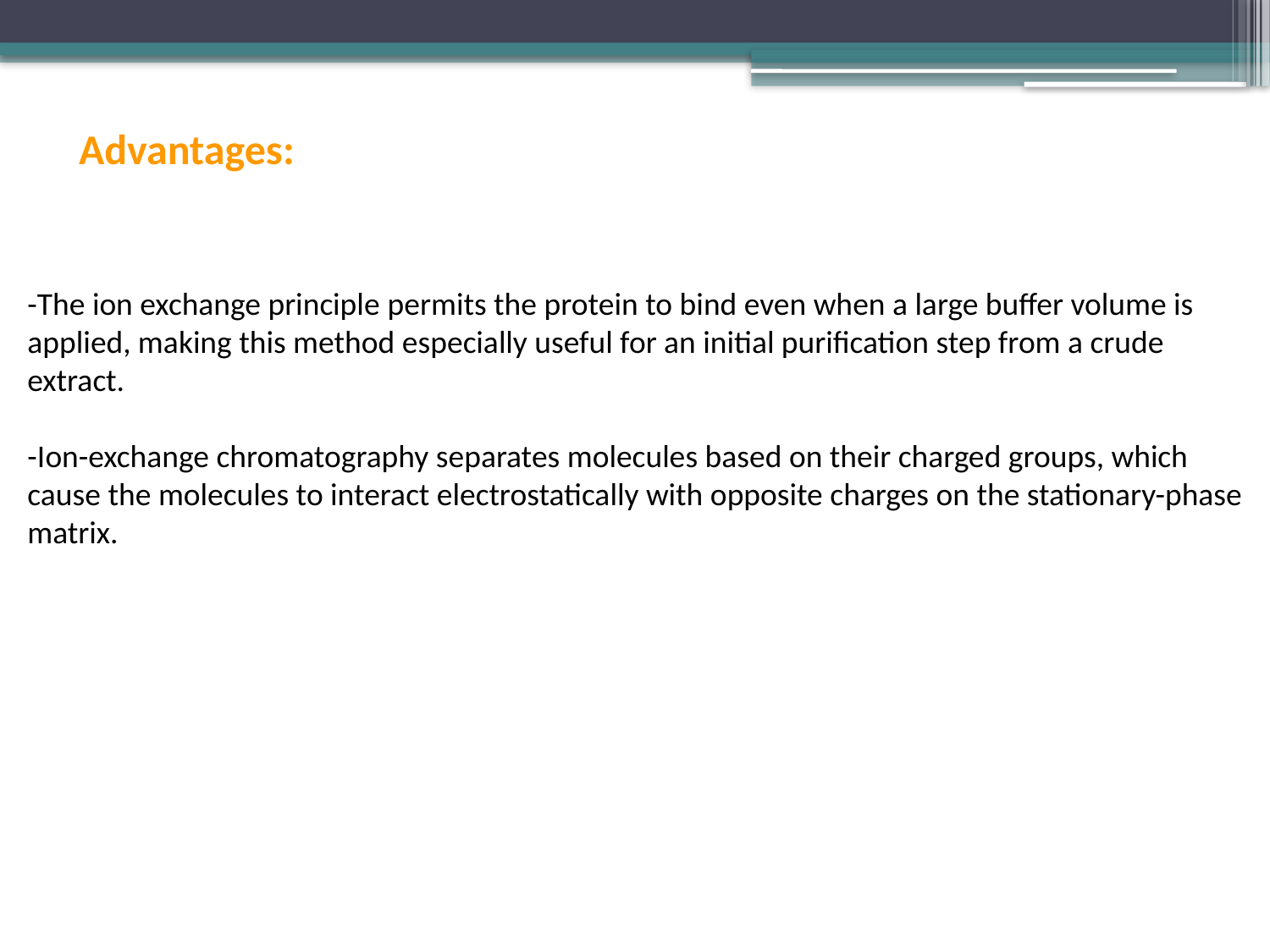

Advantages:

-The ion exchange principle permits the protein to bind even when a large buffer volume is applied, making this method especially useful for an initial purification step from a crude extract.

-Ion-exchange chromatography separates molecules based on their charged groups, which cause the molecules to interact electrostatically with opposite charges on the stationary-phase matrix.